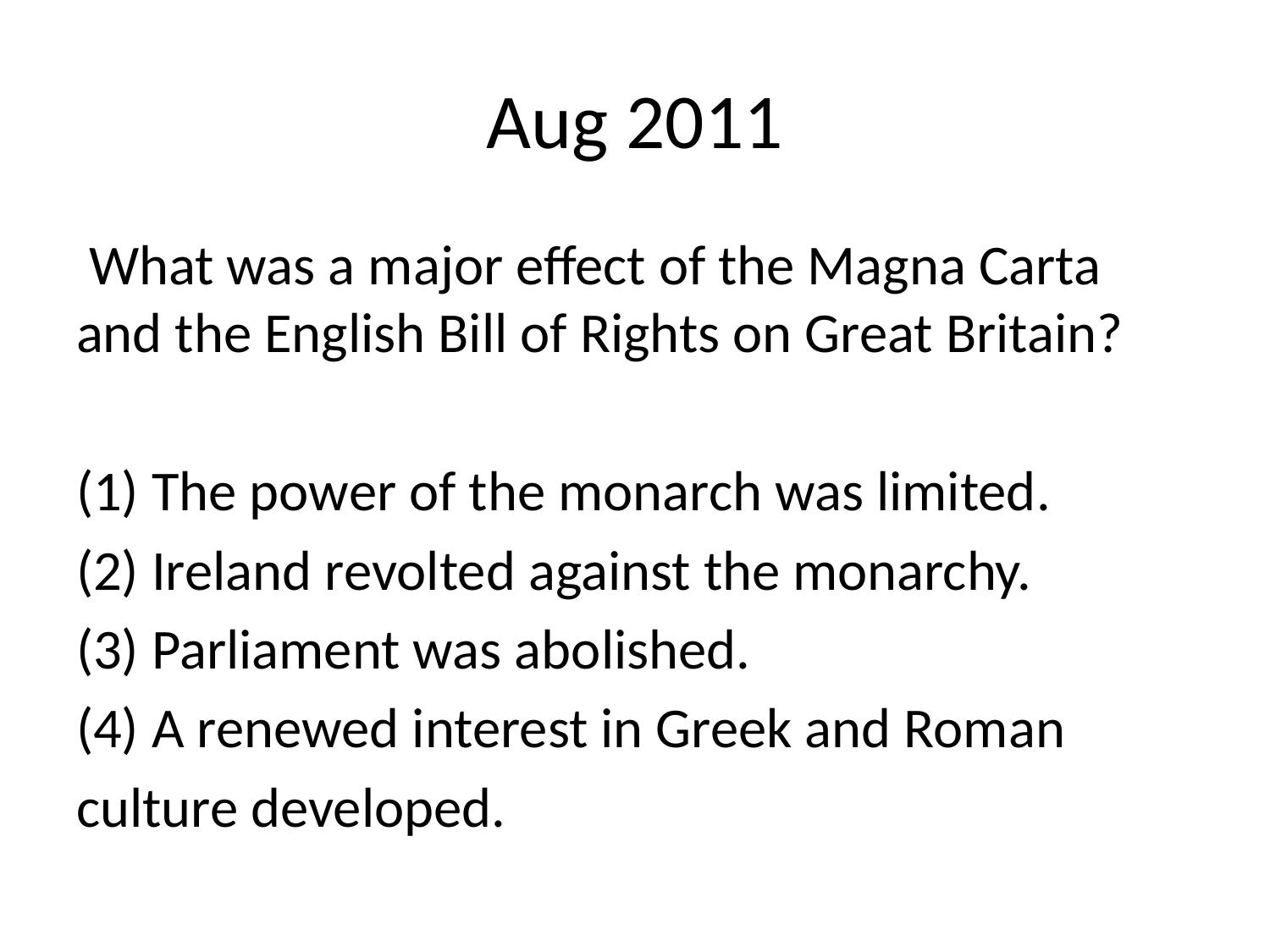

# Aug 2011
 What was a major effect of the Magna Carta and the English Bill of Rights on Great Britain?

(1) The power of the monarch was limited.
(2) Ireland revolted against the monarchy.
(3) Parliament was abolished.
(4) A renewed interest in Greek and Roman
culture developed.